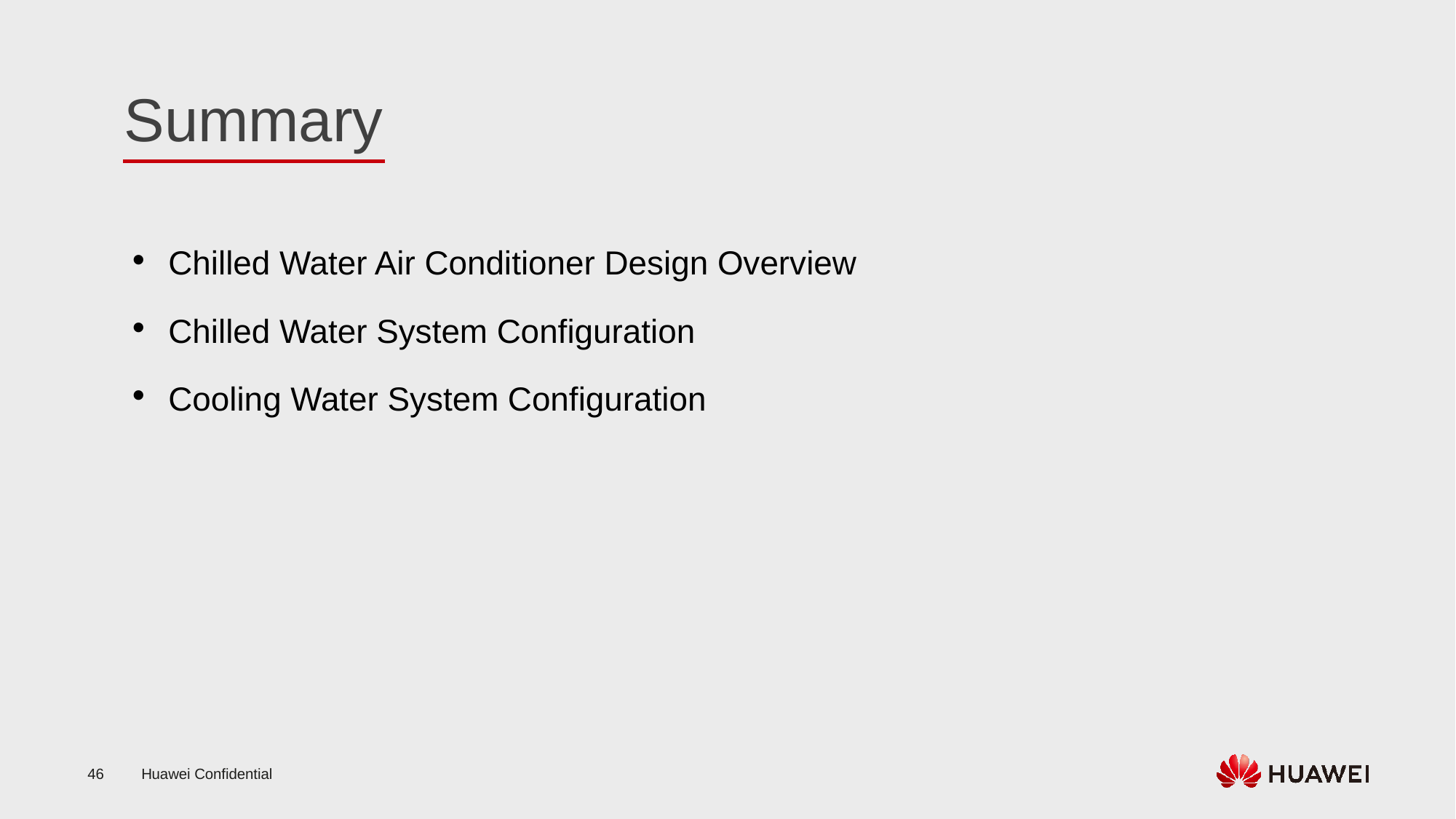

Chilled Water Air Conditioner Design Overview
Chilled Water System Configuration
Cooling Water System Configuration